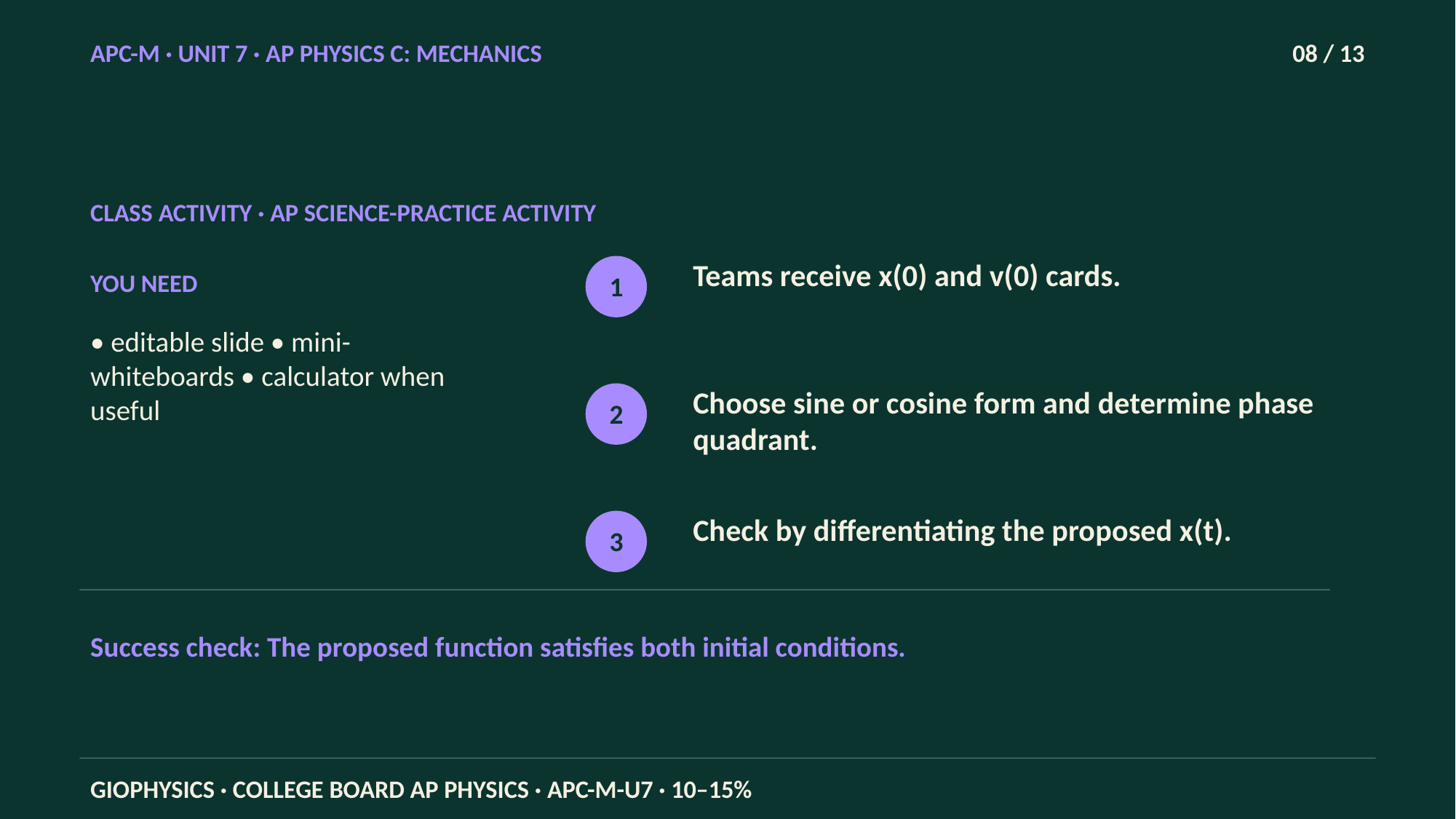

APC-M · UNIT 7 · AP PHYSICS C: MECHANICS
08 / 13

CLASS ACTIVITY · AP SCIENCE-PRACTICE ACTIVITY
Teams receive x(0) and v(0) cards.

YOU NEED
1
• editable slide • mini-whiteboards • calculator when useful
Choose sine or cosine form and determine phase quadrant.

2
Check by differentiating the proposed x(t).

3

Success check: The proposed function satisfies both initial conditions.

GIOPHYSICS · COLLEGE BOARD AP PHYSICS · APC-M-U7 · 10–15%